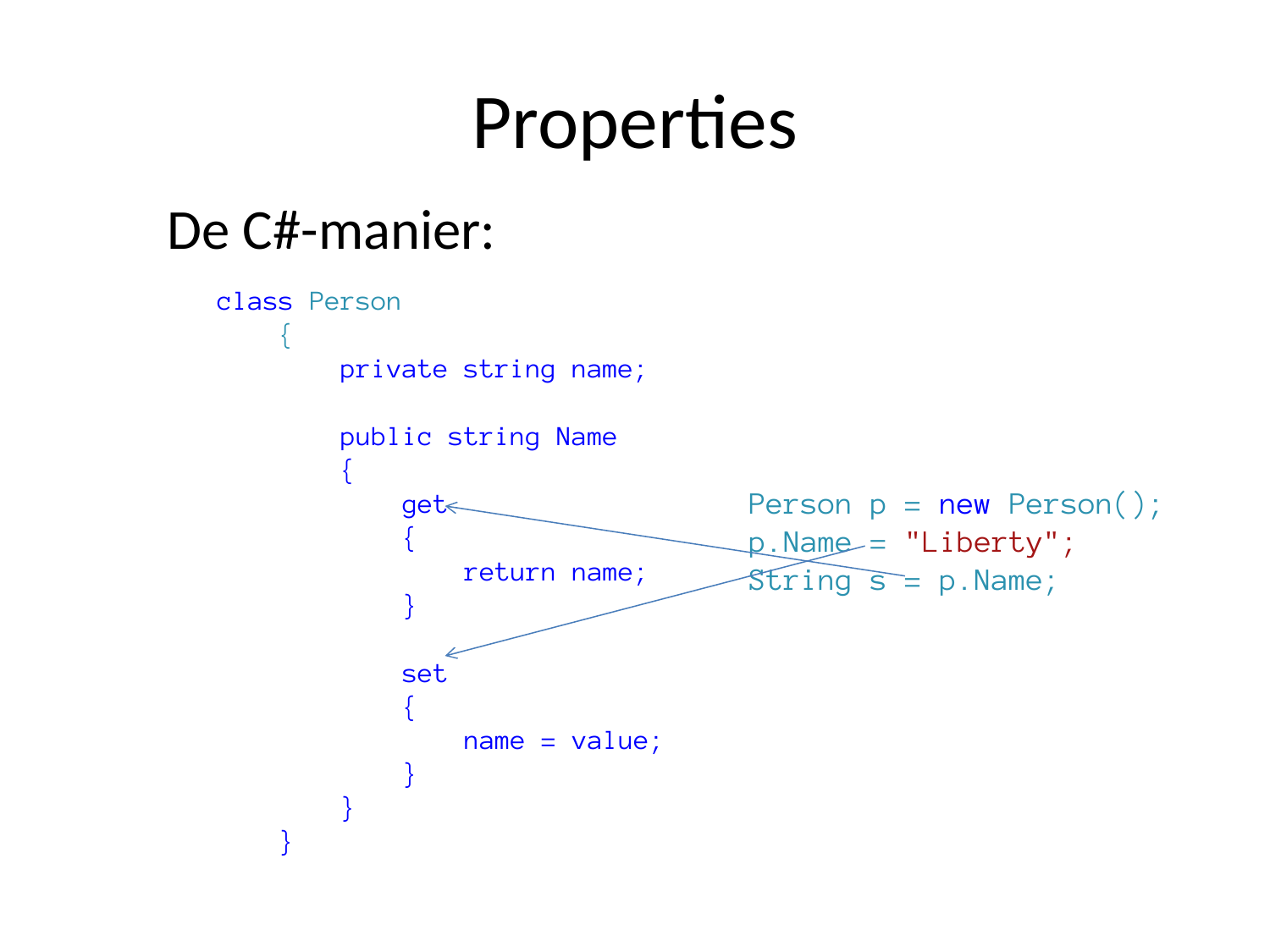

# Properties
De C#-manier:
class Person
    {
        private string name;

        public string Name
        {
            get
            {
                return name;
            }

            set
            {
                name = value;
            }
        }
    }

Person p = new Person();
p.Name = "Liberty";
String s = p.Name;